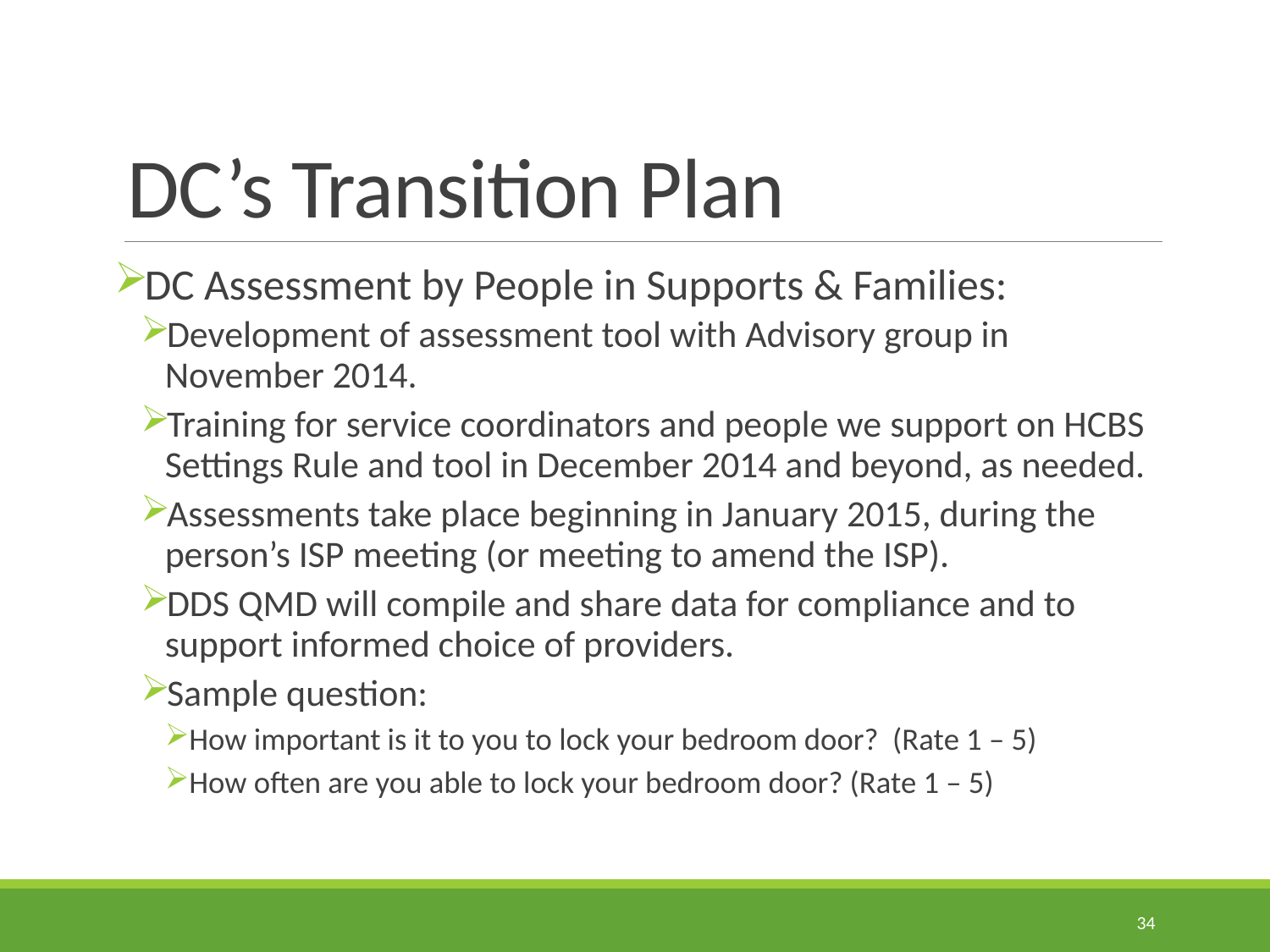

# DC’s Transition Plan
DC Assessment by People in Supports & Families:
Development of assessment tool with Advisory group in November 2014.
Training for service coordinators and people we support on HCBS Settings Rule and tool in December 2014 and beyond, as needed.
Assessments take place beginning in January 2015, during the person’s ISP meeting (or meeting to amend the ISP).
DDS QMD will compile and share data for compliance and to support informed choice of providers.
Sample question:
How important is it to you to lock your bedroom door?  (Rate 1 – 5)
How often are you able to lock your bedroom door? (Rate 1 – 5)

34